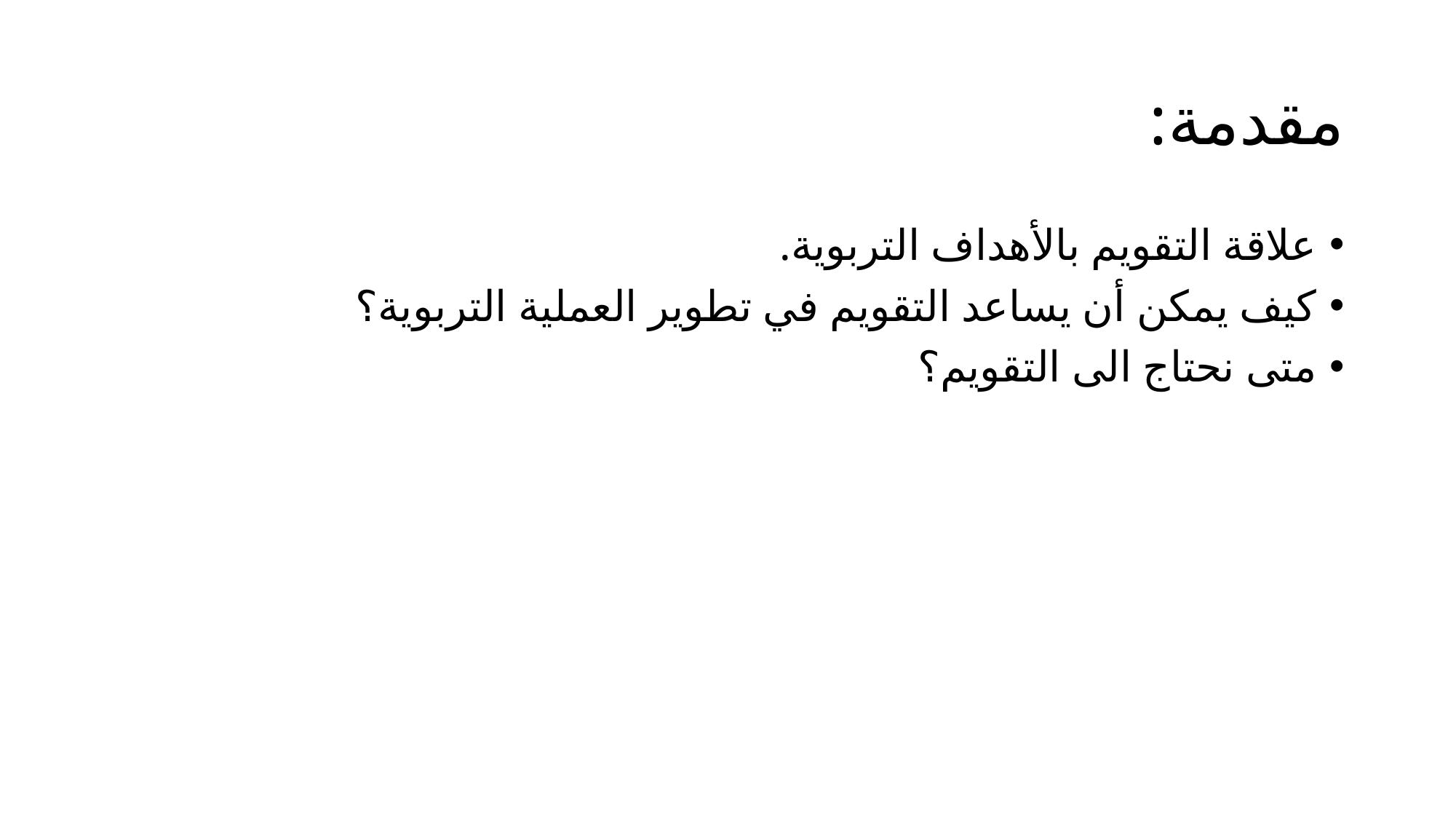

# مقدمة:
علاقة التقويم بالأهداف التربوية.
كيف يمكن أن يساعد التقويم في تطوير العملية التربوية؟
متى نحتاج الى التقويم؟